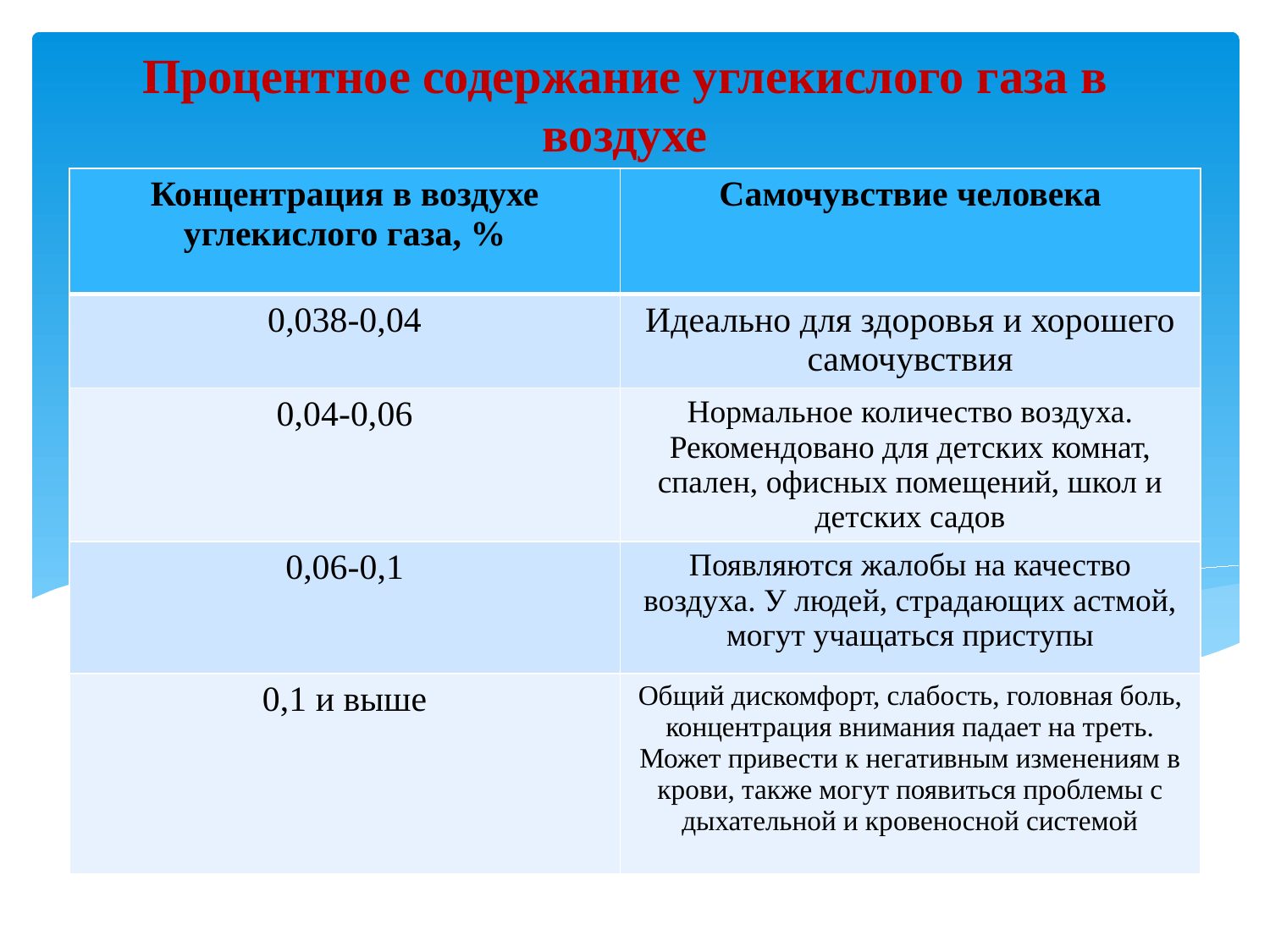

Процентное содержание углекислого газа в воздухе
| Концентрация в воздухе углекислого газа, % | Самочувствие человека |
| --- | --- |
| 0,038-0,04 | Идеально для здоровья и хорошего самочувствия |
| 0,04-0,06 | Нормальное количество воздуха. Рекомендовано для детских комнат, спален, офисных помещений, школ и детских садов |
| 0,06-0,1 | Появляются жалобы на качество воздуха. У людей, страдающих астмой, могут учащаться приступы |
| 0,1 и выше | Общий дискомфорт, слабость, головная боль, концентрация внимания падает на треть. Может привести к негативным изменениям в крови, также могут появиться проблемы с дыхательной и кровеносной системой |
#